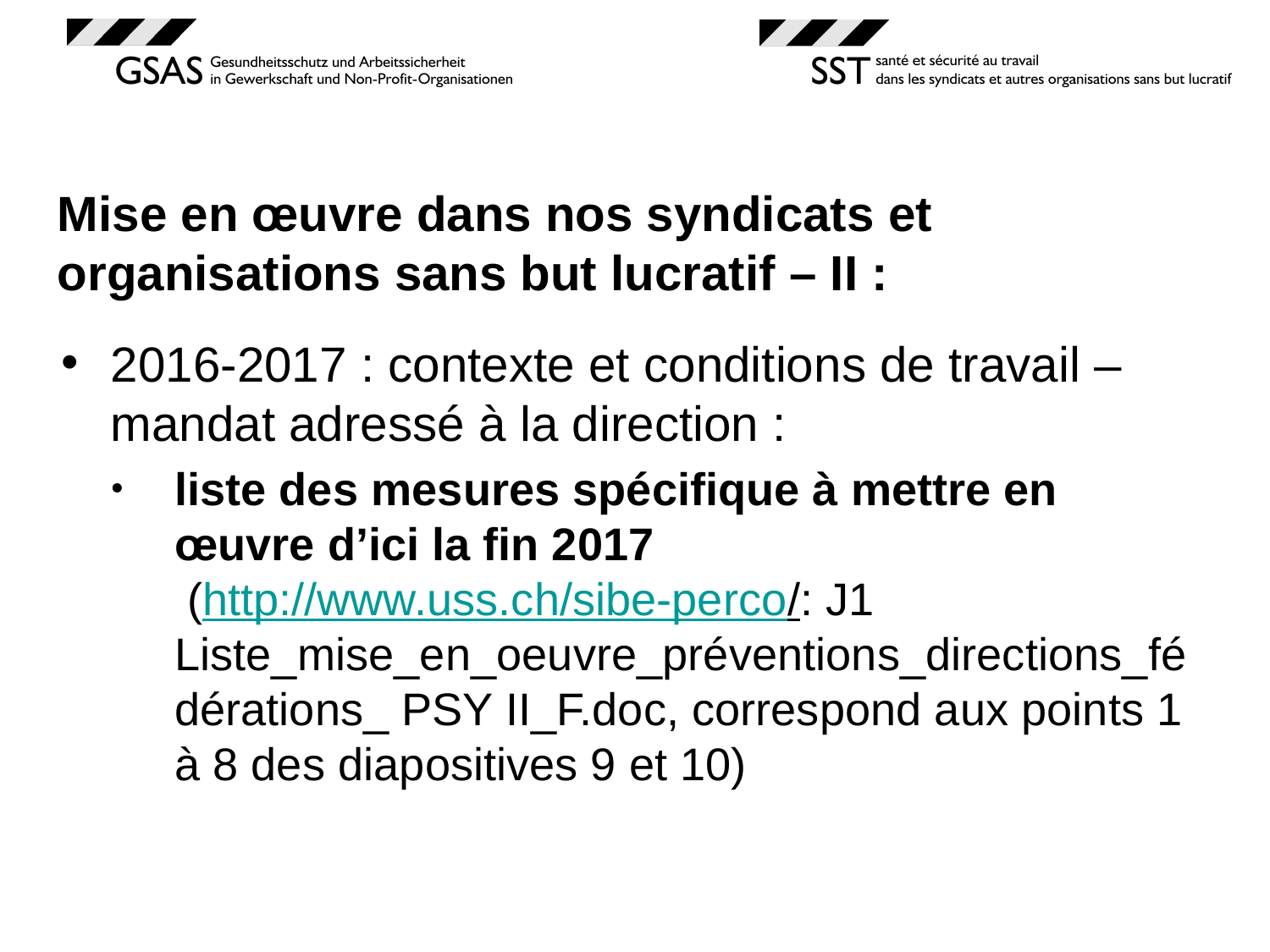

# Mise en œuvre dans nos syndicats et organisations sans but lucratif – II :
2016-2017 : contexte et conditions de travail – mandat adressé à la direction :
liste des mesures spécifique à mettre en œuvre d’ici la fin 2017
 (http://www.uss.ch/sibe-perco/: J1 Liste_mise_en_oeuvre_préventions_directions_fédérations_ PSY II_F.doc, correspond aux points 1 à 8 des diapositives 9 et 10)